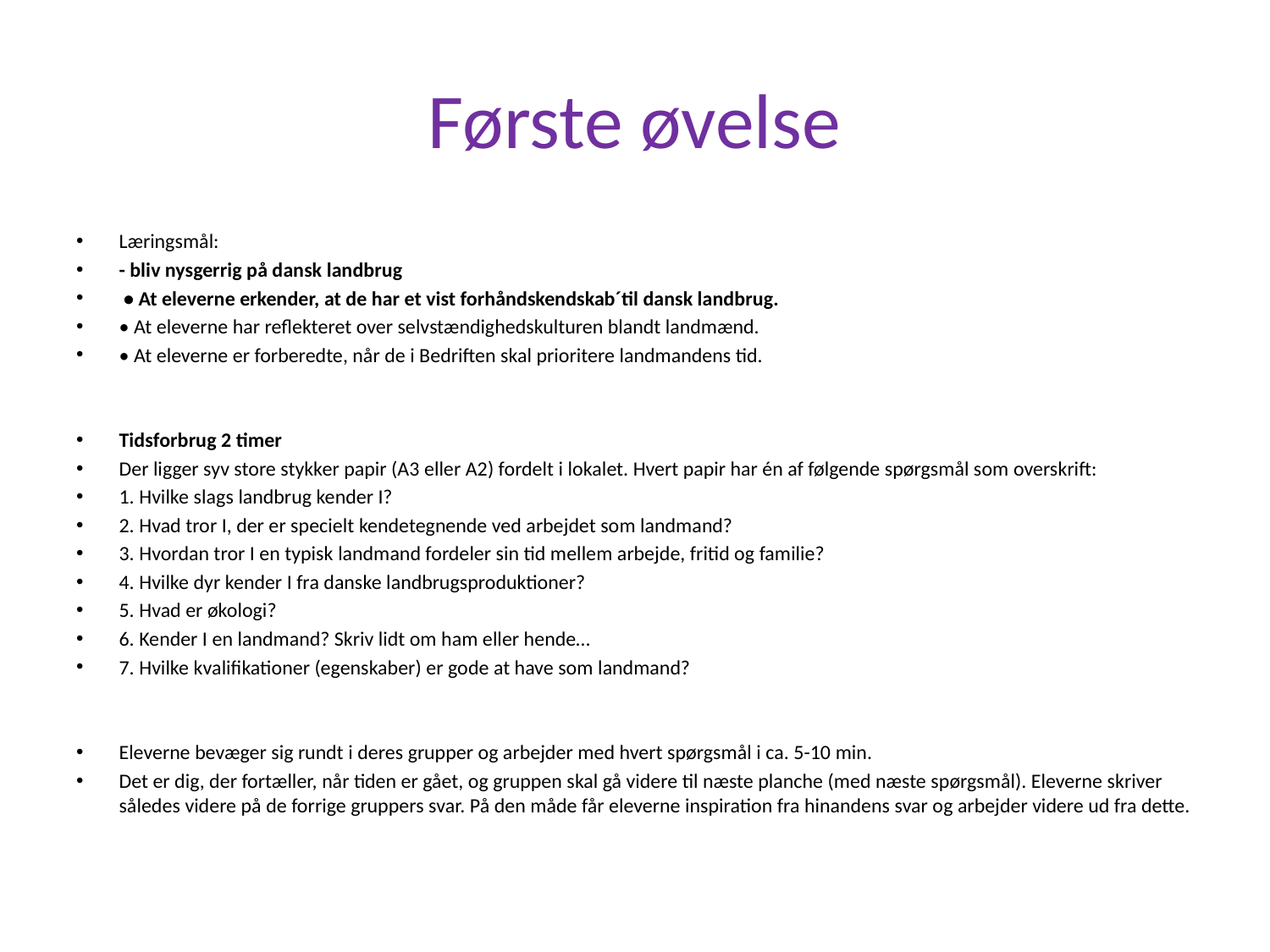

# Første øvelse
Læringsmål:
- bliv nysgerrig på dansk landbrug
 • At eleverne erkender, at de har et vist forhåndskendskab´til dansk landbrug.
• At eleverne har reflekteret over selvstændighedskulturen blandt landmænd.
• At eleverne er forberedte, når de i Bedriften skal prioritere landmandens tid.

Tidsforbrug 2 timer
Der ligger syv store stykker papir (A3 eller A2) fordelt i lokalet. Hvert papir har én af følgende spørgsmål som overskrift:
1. Hvilke slags landbrug kender I?
2. Hvad tror I, der er specielt kendetegnende ved arbejdet som landmand?
3. Hvordan tror I en typisk landmand fordeler sin tid mellem arbejde, fritid og familie?
4. Hvilke dyr kender I fra danske landbrugsproduktioner?
5. Hvad er økologi?
6. Kender I en landmand? Skriv lidt om ham eller hende…
7. Hvilke kvalifikationer (egenskaber) er gode at have som landmand?

Eleverne bevæger sig rundt i deres grupper og arbejder med hvert spørgsmål i ca. 5-10 min.
Det er dig, der fortæller, når tiden er gået, og gruppen skal gå videre til næste planche (med næste spørgsmål). Eleverne skriver således videre på de forrige gruppers svar. På den måde får eleverne inspiration fra hinandens svar og arbejder videre ud fra dette.